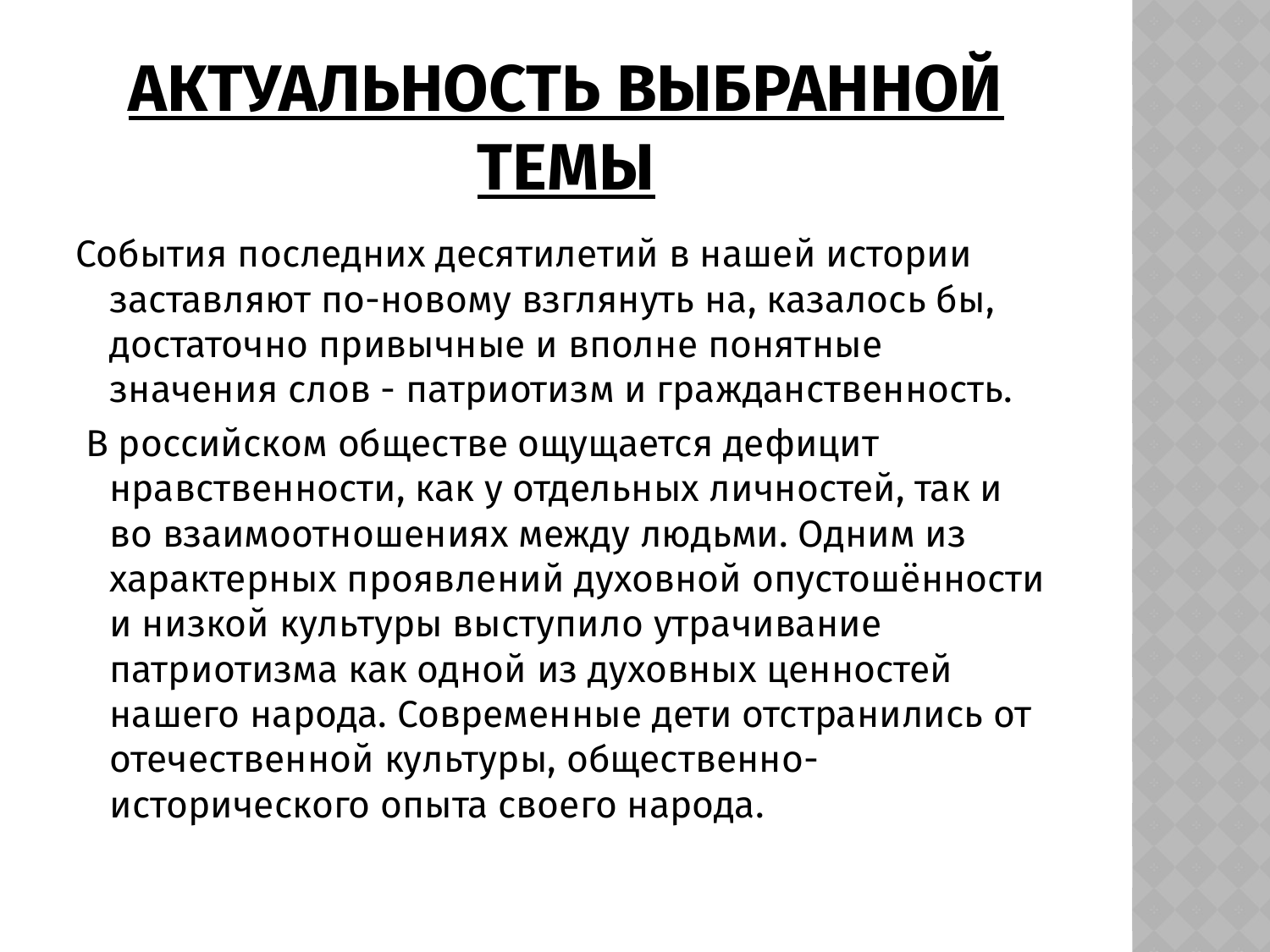

# Актуальность выбранной темы
События последних десятилетий в нашей истории заставляют по-новому взглянуть на, казалось бы, достаточно привычные и вполне понятные значения слов - патриотизм и гражданственность.
 В российском обществе ощущается дефицит нравственности, как у отдельных личностей, так и во взаимоотношениях между людьми. Одним из характерных проявлений духовной опустошённости и низкой культуры выступило утрачивание патриотизма как одной из духовных ценностей нашего народа. Современные дети отстранились от отечественной культуры, общественно-исторического опыта своего народа.